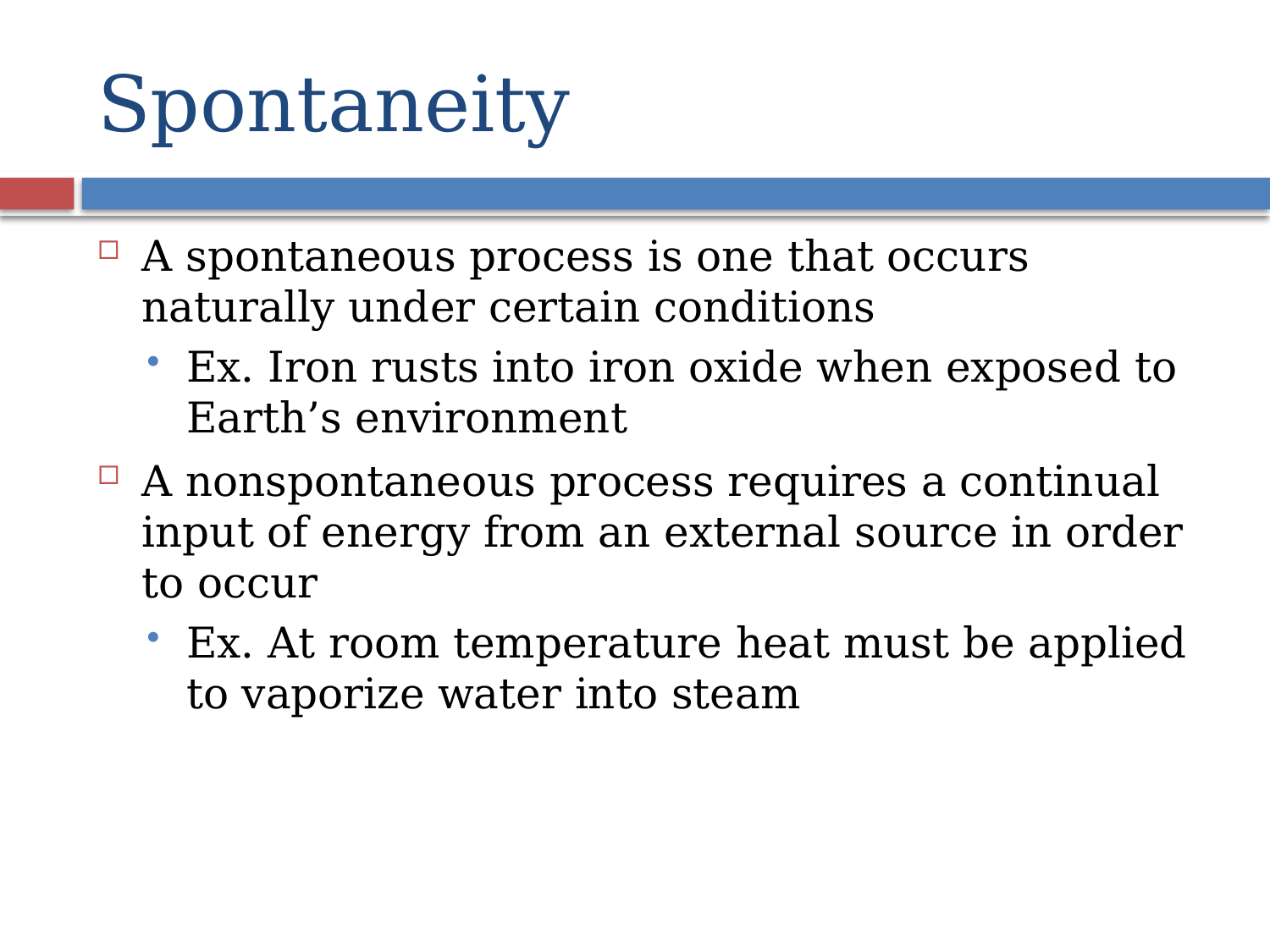

# Spontaneity
A spontaneous process is one that occurs naturally under certain conditions
Ex. Iron rusts into iron oxide when exposed to Earth’s environment
A nonspontaneous process requires a continual input of energy from an external source in order to occur
Ex. At room temperature heat must be applied to vaporize water into steam